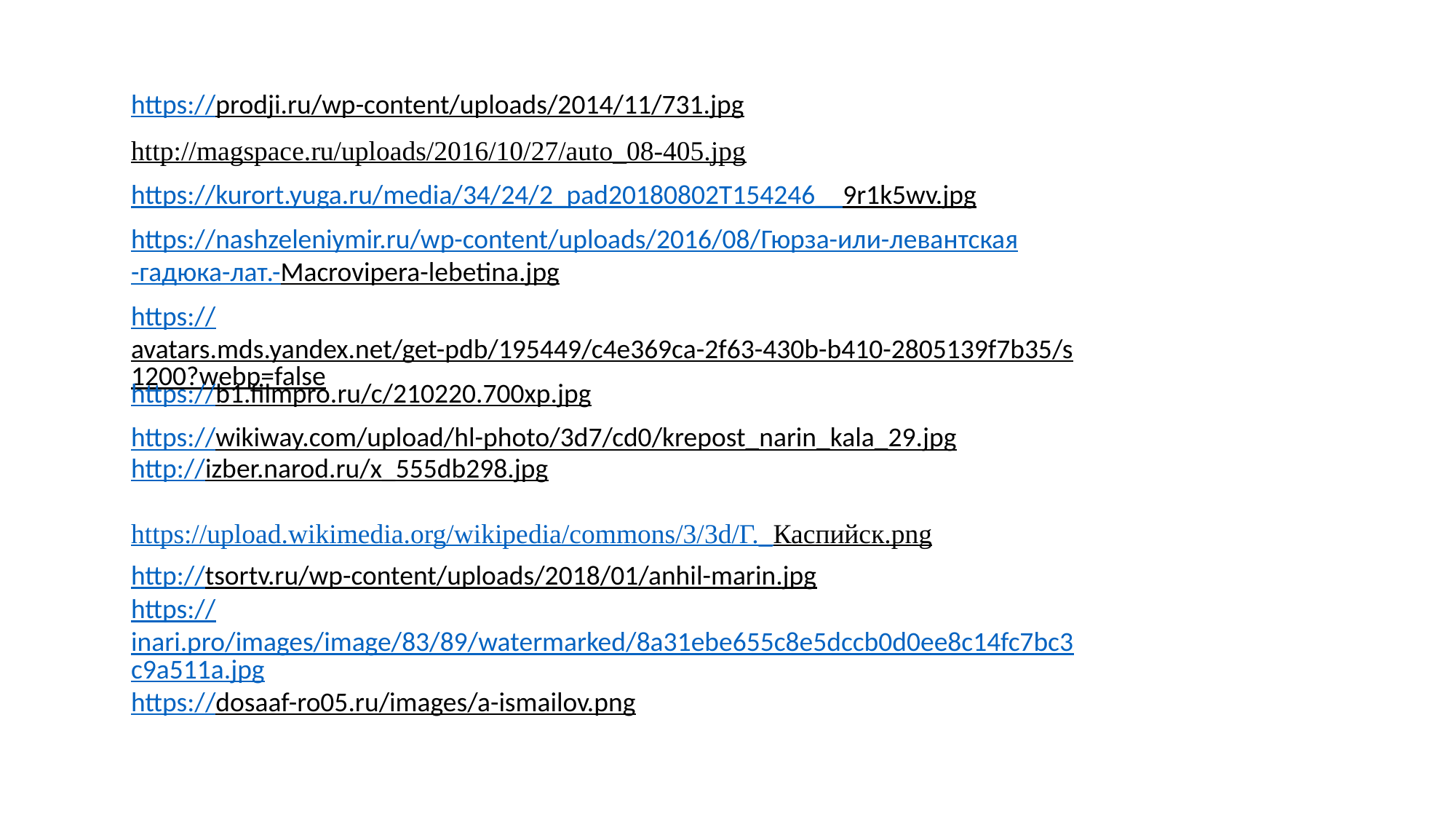

https://prodji.ru/wp-content/uploads/2014/11/731.jpg
http://magspace.ru/uploads/2016/10/27/auto_08-405.jpg
https://kurort.yuga.ru/media/34/24/2_pad20180802T154246__9r1k5wv.jpg
https://nashzeleniymir.ru/wp-content/uploads/2016/08/Гюрза-или-левантская-гадюка-лат.-Macrovipera-lebetina.jpg
https://avatars.mds.yandex.net/get-pdb/195449/c4e369ca-2f63-430b-b410-2805139f7b35/s1200?webp=false
https://b1.filmpro.ru/c/210220.700xp.jpg
https://wikiway.com/upload/hl-photo/3d7/cd0/krepost_narin_kala_29.jpg
http://izber.narod.ru/x_555db298.jpg
https://upload.wikimedia.org/wikipedia/commons/3/3d/Г._Каспийск.png
http://tsortv.ru/wp-content/uploads/2018/01/anhil-marin.jpg
https://inari.pro/images/image/83/89/watermarked/8a31ebe655c8e5dccb0d0ee8c14fc7bc3c9a511a.jpg
https://dosaaf-ro05.ru/images/a-ismailov.png